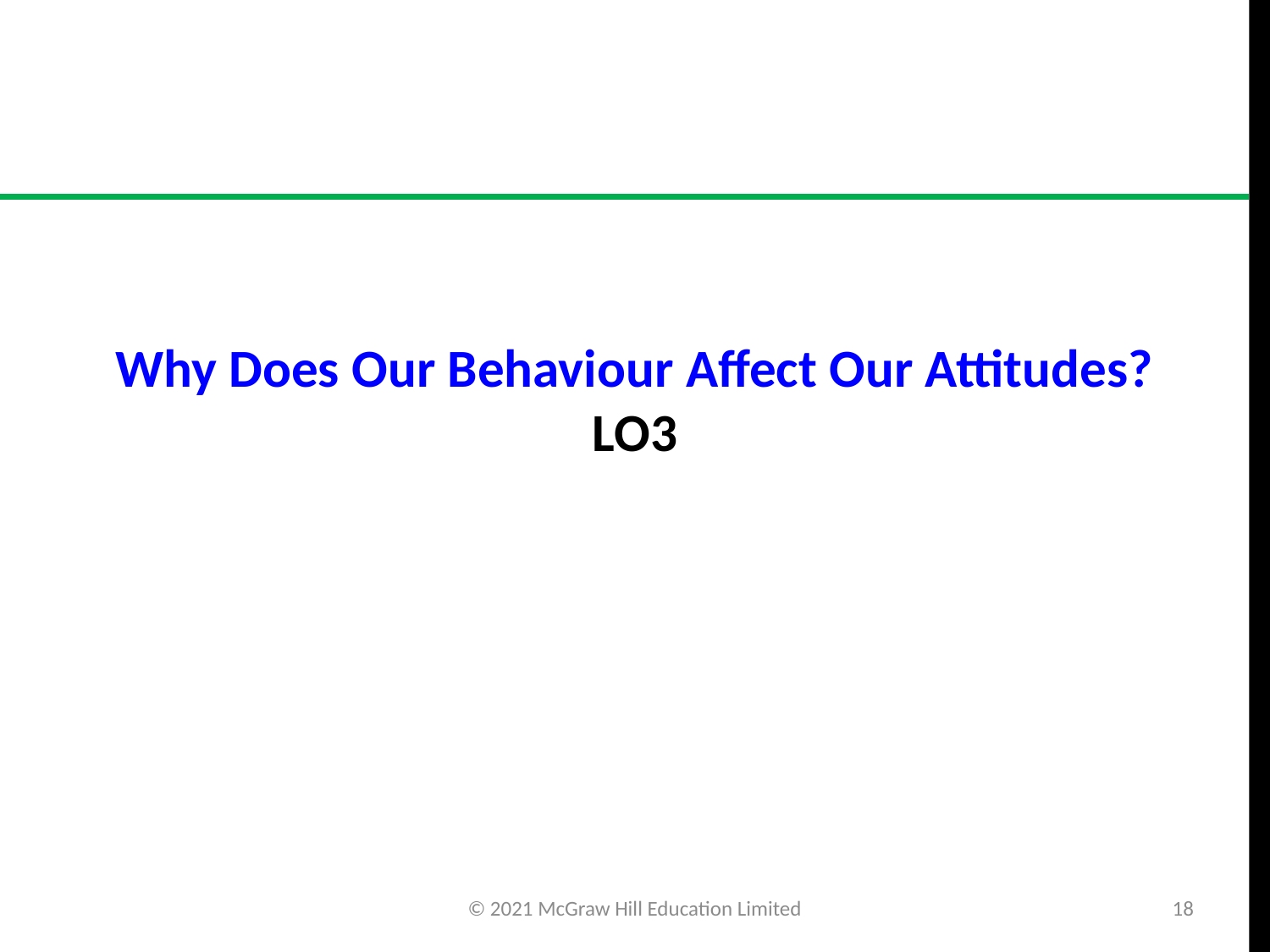

# Why Does Our Behaviour Affect Our Attitudes? LO3

© 2021 McGraw Hill Education Limited
18